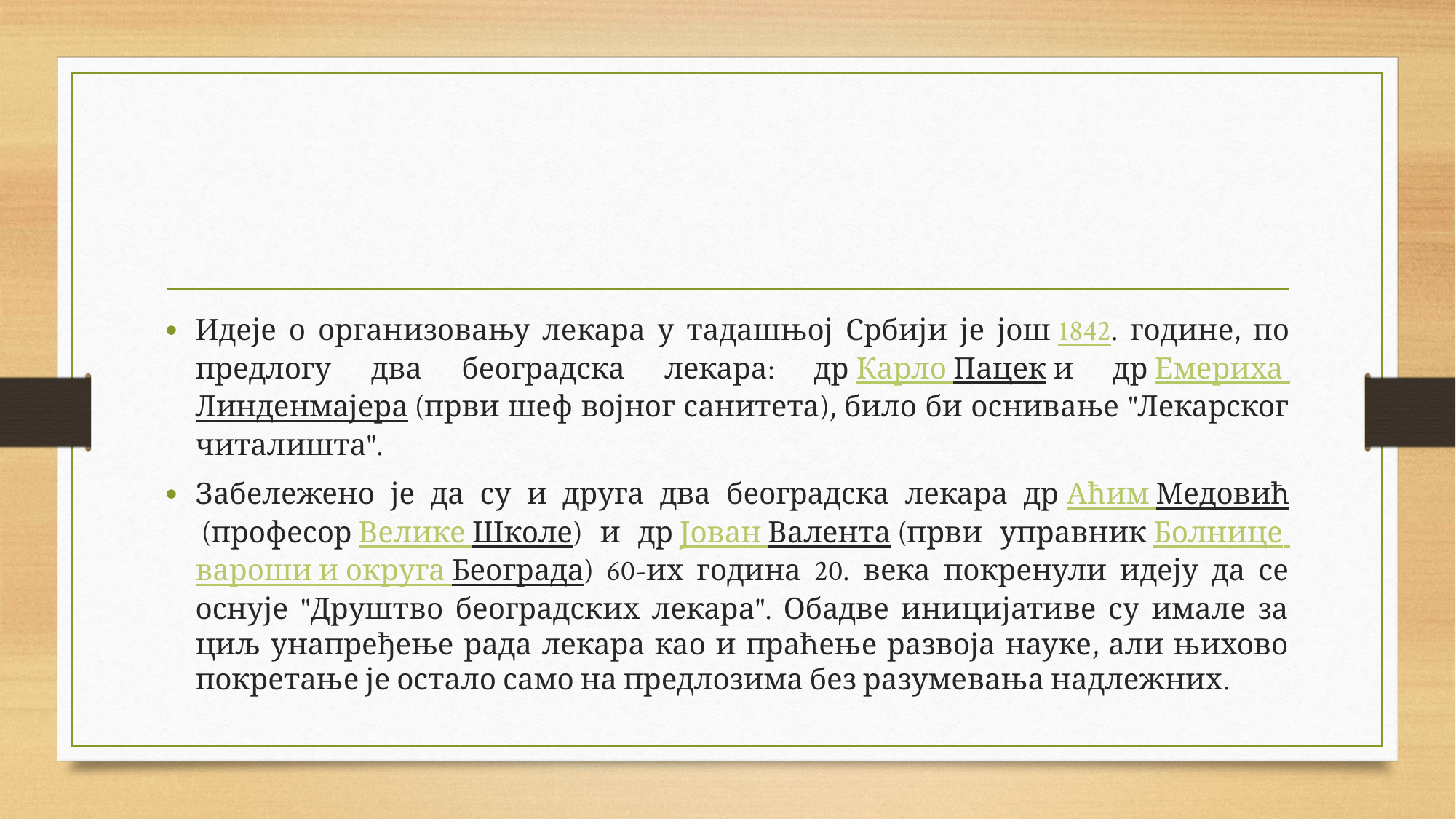

Идеје о организовању лекара у тадашњој Србији је још 1842. године, по предлогу два београдска лекара: др Карло Пацек и др Емериха Линденмајера (први шеф војног санитета), било би оснивање "Лекарског читалишта".
Забележено је да су и друга два београдска лекара др Аћим Медовић (професор Велике Школе) и др Јован Валента (први управник Болнице вароши и округа Београда) 60-их година 20. века покренули идеју да се оснује "Друштво београдских лекара". Обадве иницијативе су имале за циљ унапређење рада лекара као и праћење развоја науке, али њихово покретање је остало само на предлозима без разумевања надлежних.